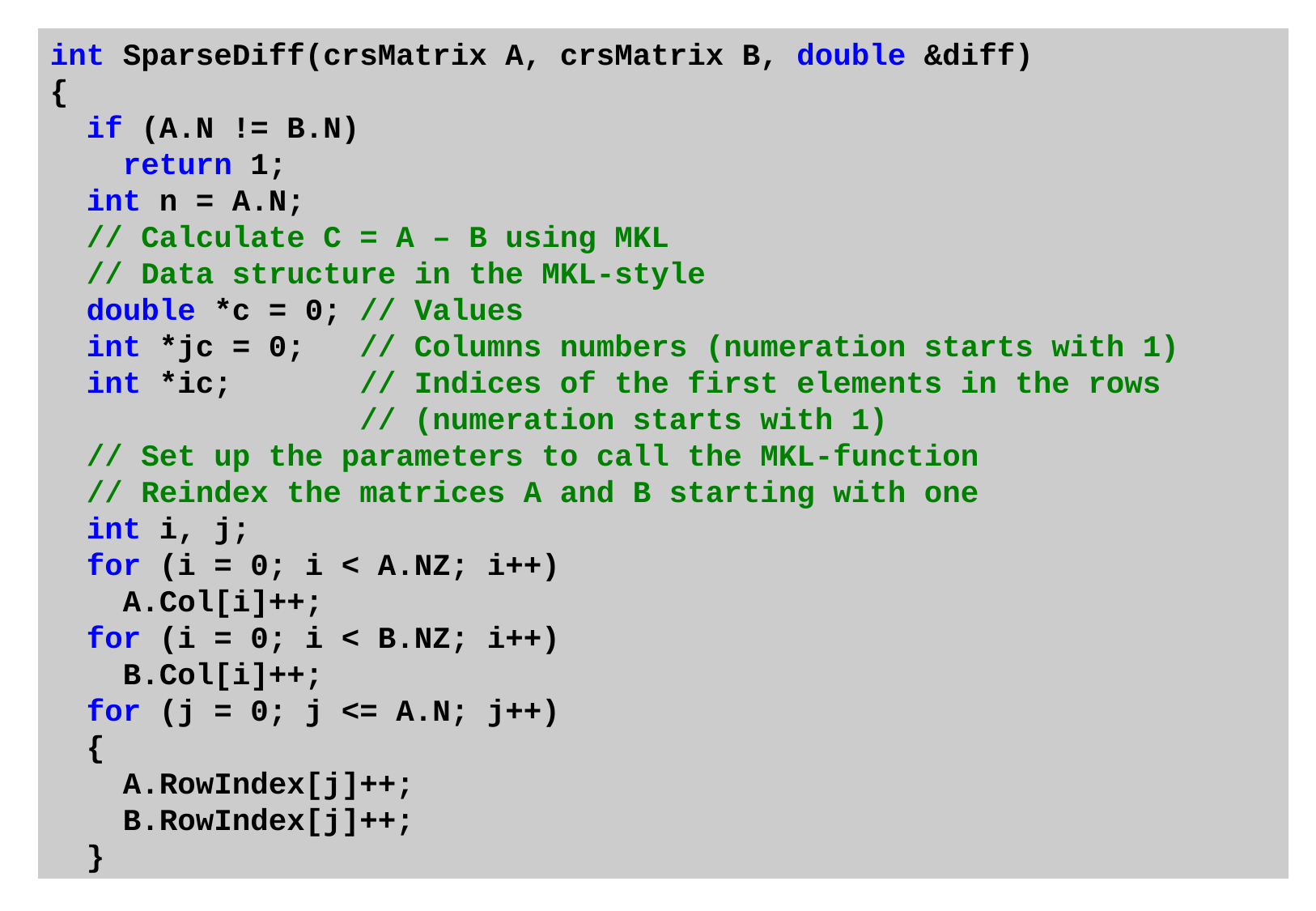

int SparseDiff(crsMatrix A, crsMatrix B, double &diff)
{
  if (A.N != B.N)
    return 1;
  int n = A.N;
  // Calculate C = A – B using MKL
  // Data structure in the MKL-style
  double *c = 0; // Values
  int *jc = 0;   // Columns numbers (numeration starts with 1)
  int *ic;       // Indices of the first elements in the rows
                 // (numeration starts with 1)
  // Set up the parameters to call the MKL-function
  // Reindex the matrices A and B starting with one
  int i, j;
  for (i = 0; i < A.NZ; i++)
    A.Col[i]++;
  for (i = 0; i < B.NZ; i++)
    B.Col[i]++;
  for (j = 0; j <= A.N; j++)
  {
    A.RowIndex[j]++;
    B.RowIndex[j]++;
  }